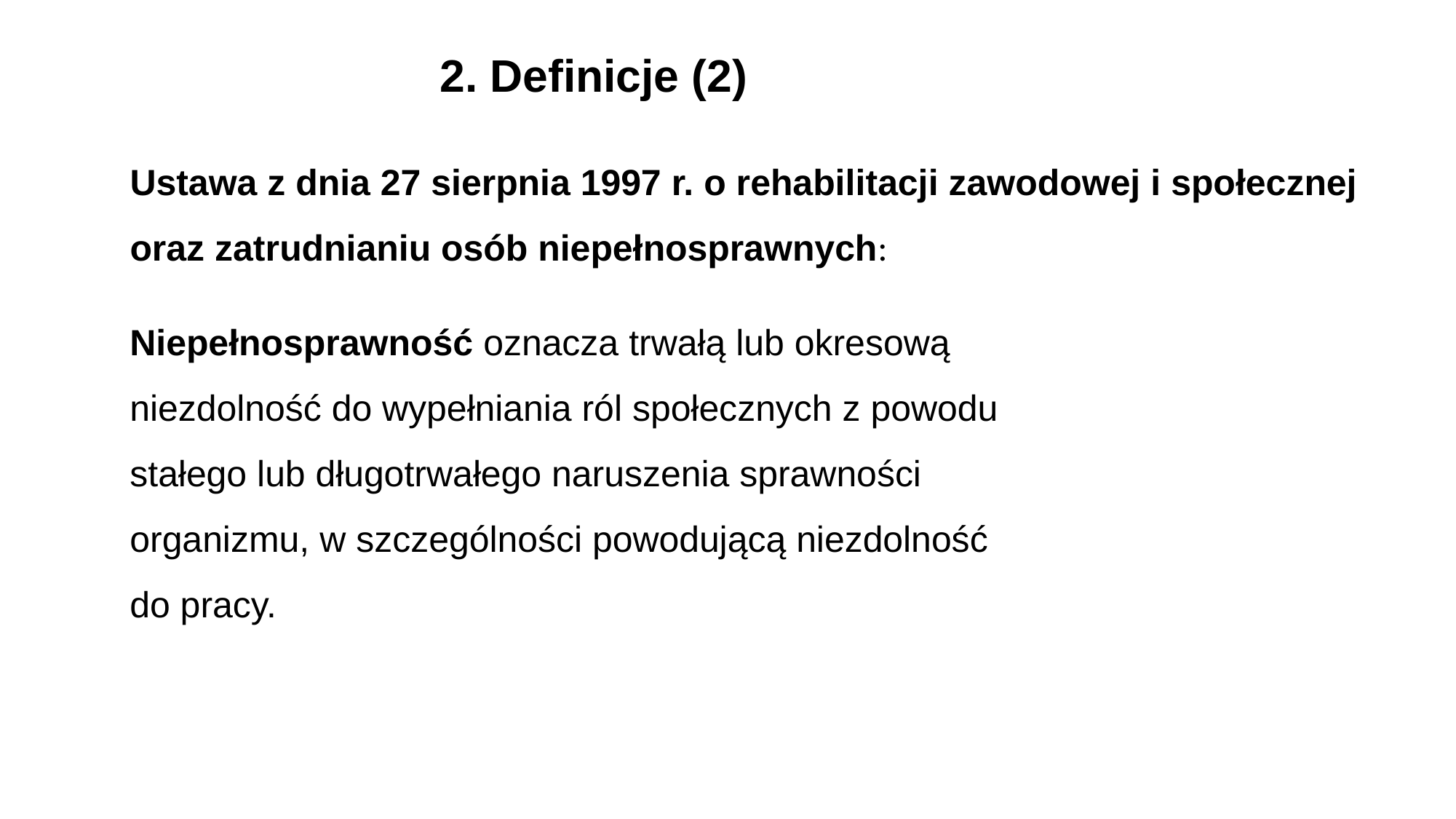

# 2. Definicje (2)
Ustawa z dnia 27 sierpnia 1997 r. o rehabilitacji zawodowej i społecznej oraz zatrudnianiu osób niepełnosprawnych:
Niepełnosprawność oznacza trwałą lub okresową niezdolność do wypełniania ról społecznych z powodu stałego lub długotrwałego naruszenia sprawności organizmu, w szczególności powodującą niezdolność do pracy.